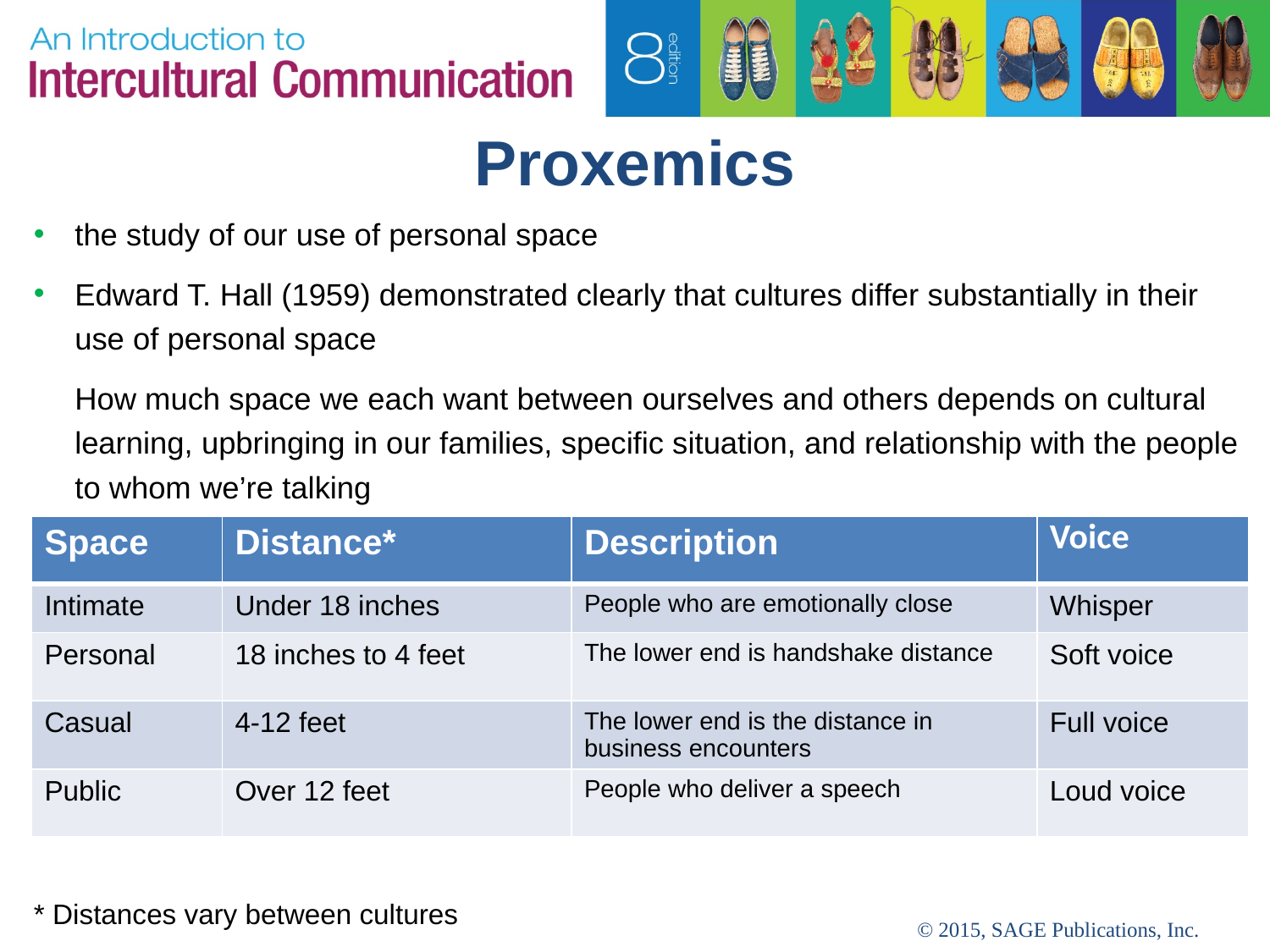

# Proxemics
the study of our use of personal space
Edward T. Hall (1959) demonstrated clearly that cultures differ substantially in their use of personal space
	How much space we each want between ourselves and others depends on cultural learning, upbringing in our families, specific situation, and relationship with the people to whom we’re talking

* Distances vary between cultures
| Space | Distance\* | Description | Voice |
| --- | --- | --- | --- |
| Intimate | Under 18 inches | People who are emotionally close | Whisper |
| Personal | 18 inches to 4 feet | The lower end is handshake distance | Soft voice |
| Casual | 4-12 feet | The lower end is the distance in business encounters | Full voice |
| Public | Over 12 feet | People who deliver a speech | Loud voice |
© 2015, SAGE Publications, Inc.